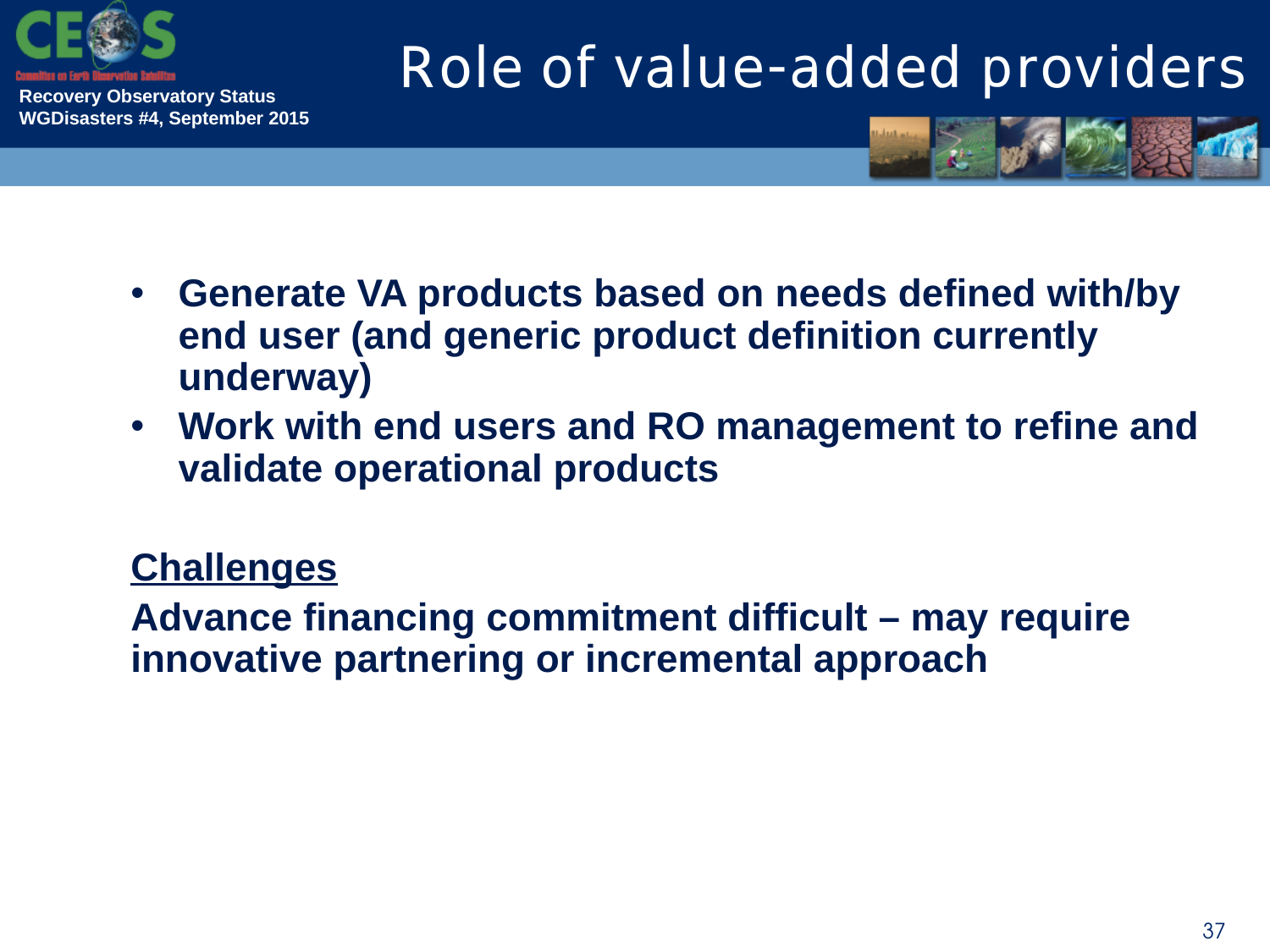

Role of value-added providers
Generate VA products based on needs defined with/by end user (and generic product definition currently underway)
Work with end users and RO management to refine and validate operational products

Challenges
Advance financing commitment difficult – may require innovative partnering or incremental approach

37